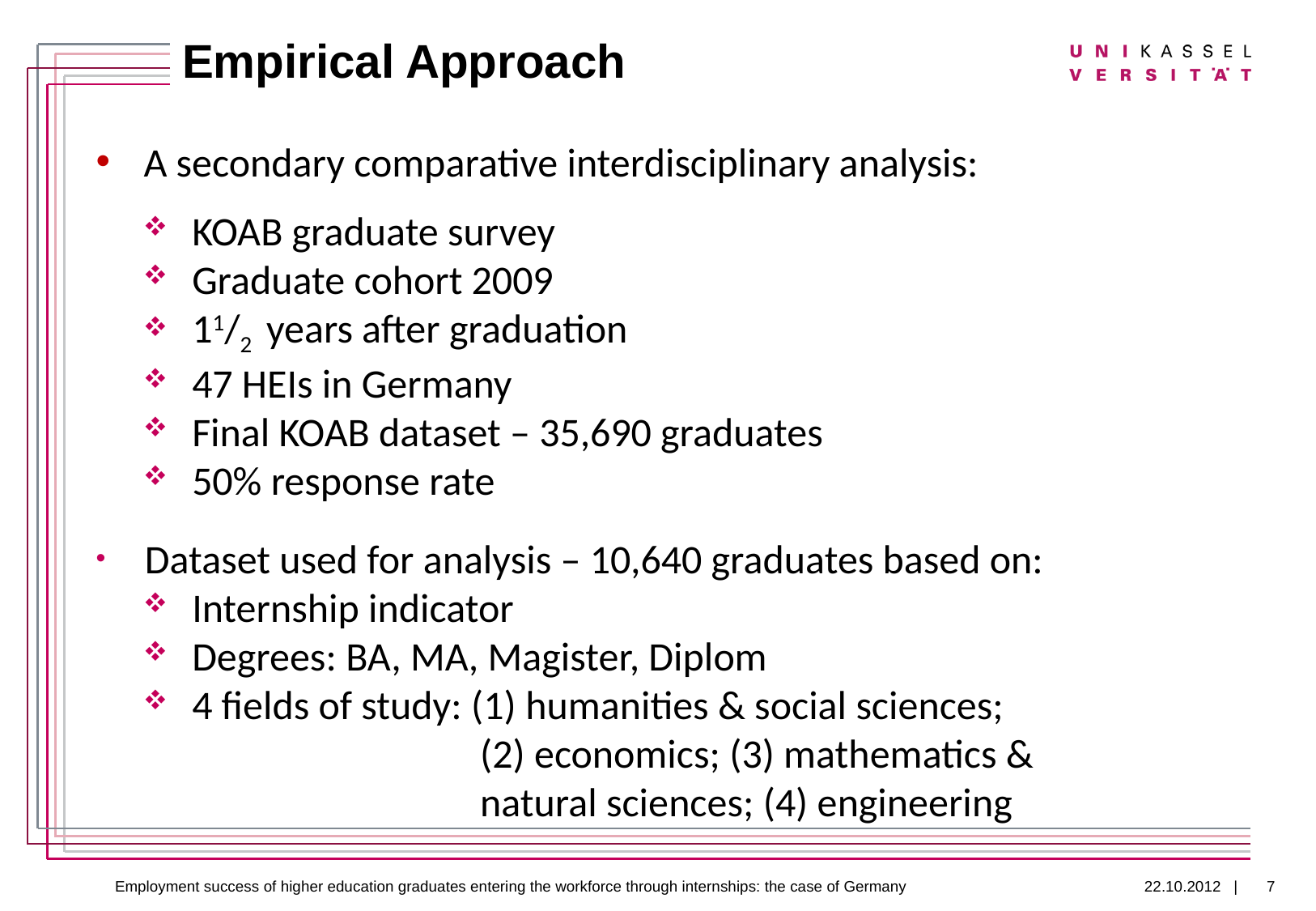

# Empirical Approach
A secondary comparative interdisciplinary analysis:
KOAB graduate survey
Graduate cohort 2009
11/2  years after graduation
47 HEIs in Germany
Final KOAB dataset – 35,690 graduates
50% response rate

Dataset used for analysis – 10,640 graduates based on:
Internship indicator
Degrees: BA, MA, Magister, Diplom
4 fields of study: (1) humanities & social sciences;
                                     (2) economics; (3) mathematics &
                                     natural sciences; (4) engineering

7